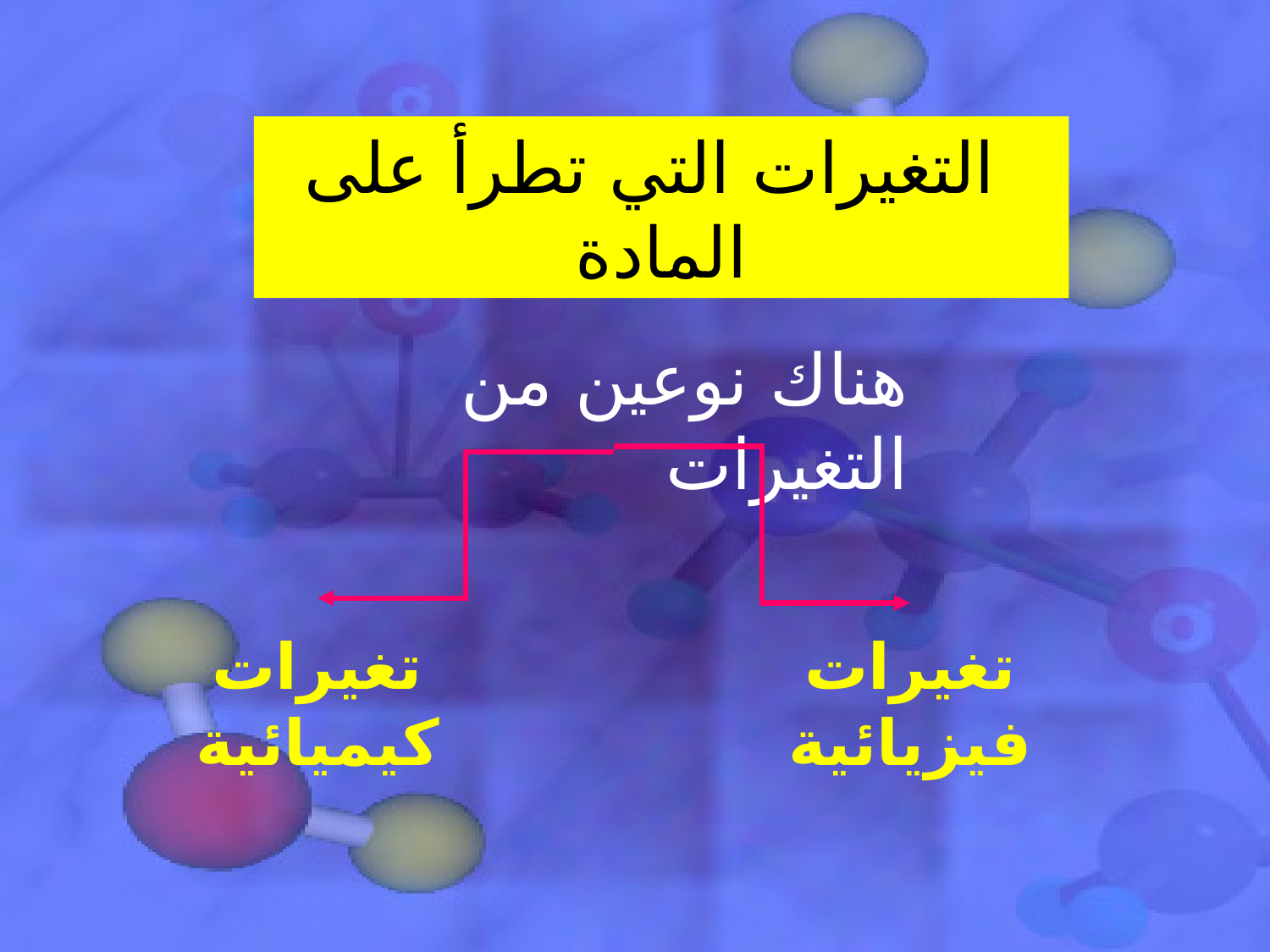

التغيرات التي تطرأ على المادة
هناك نوعين من التغيرات
تغيرات كيميائية
تغيرات فيزيائية